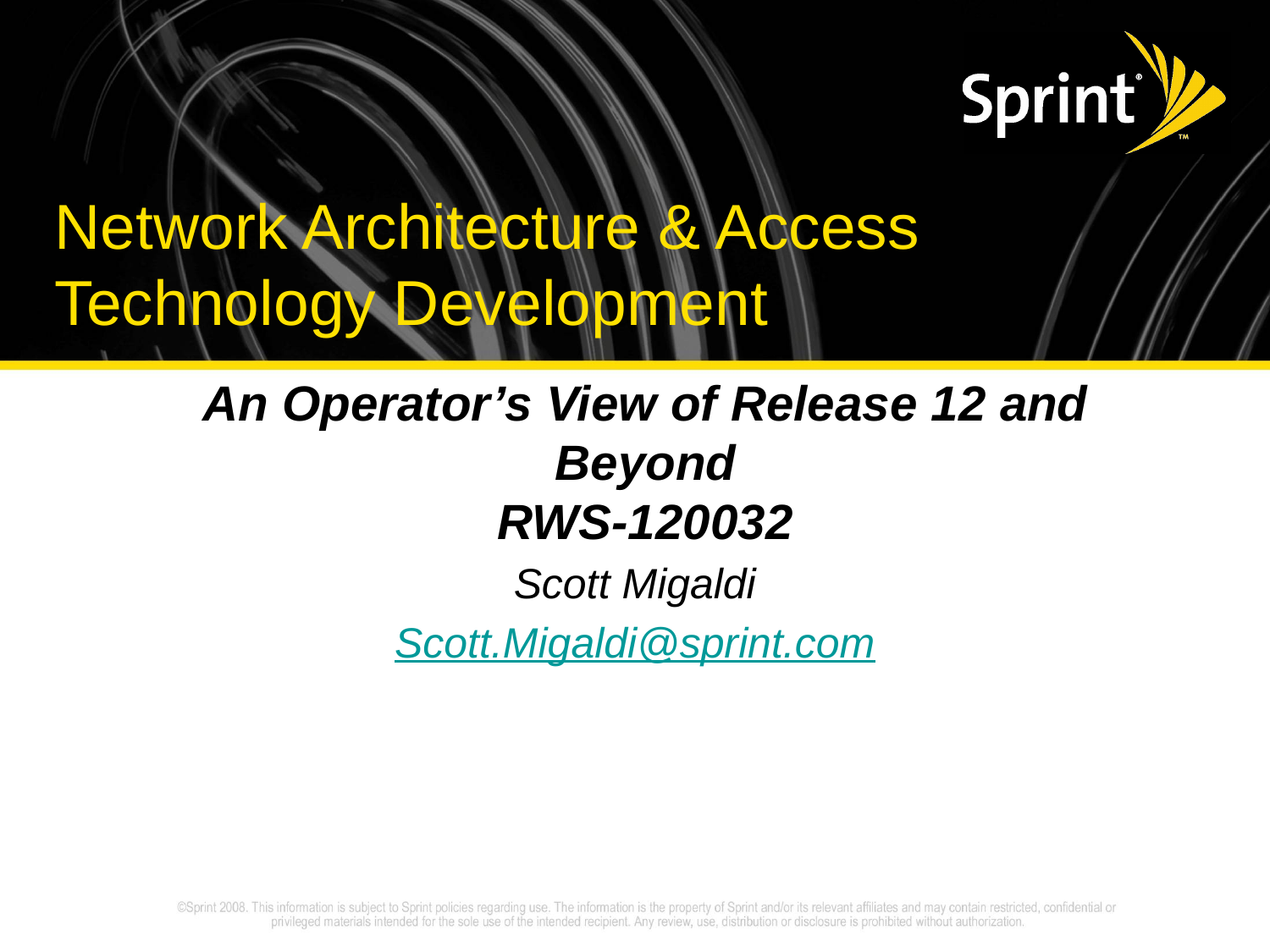

# An Operator’s View of Release 12 and Beyond RWS-120032
Scott Migaldi
Scott.Migaldi@sprint.com